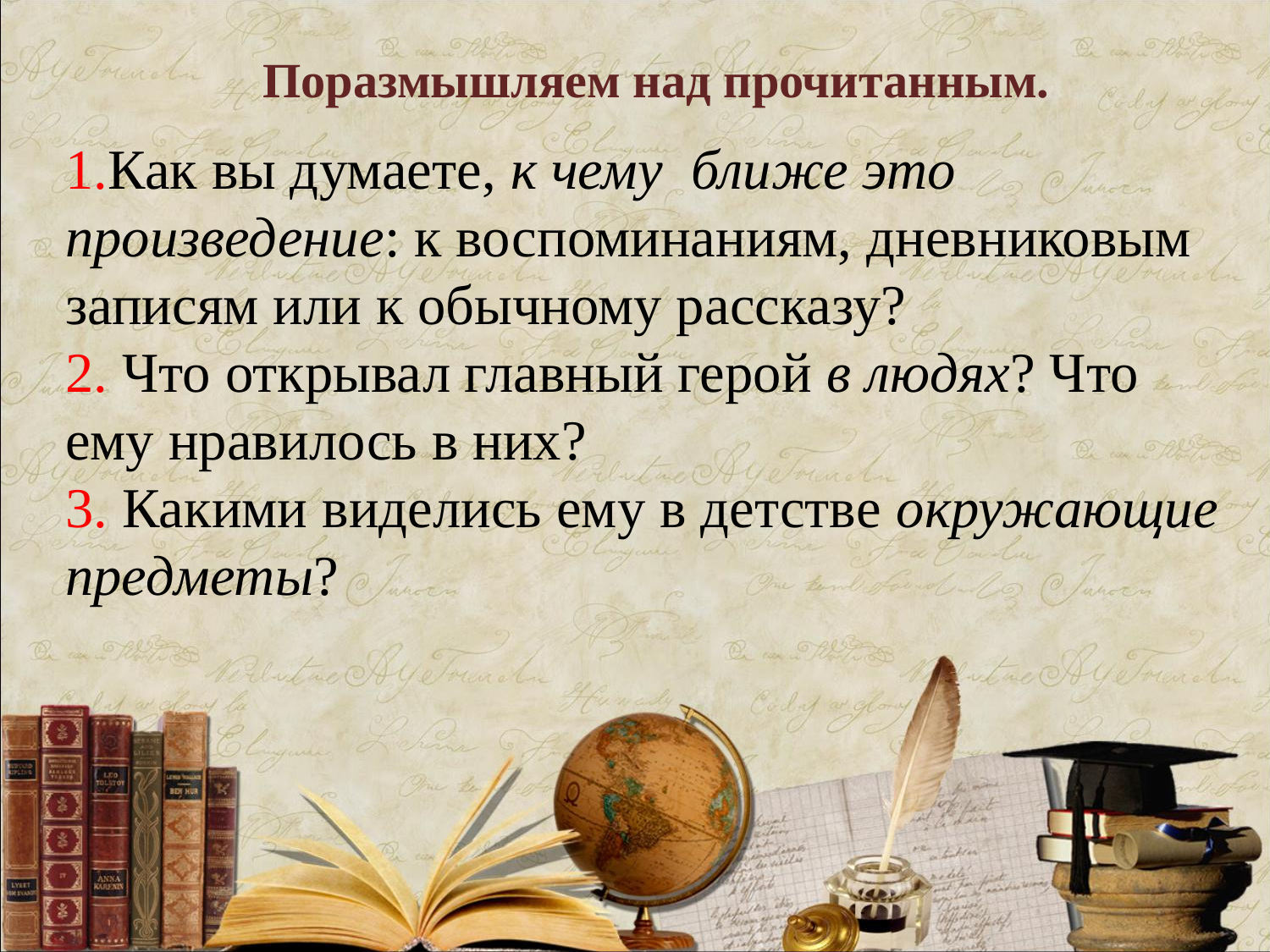

Поразмышляем над прочитанным.
1.Как вы думаете, к чему  ближе это произведение: к воспоминаниям, дневниковым записям или к обычному рассказу?
2. Что открывал главный герой в людях? Что ему нравилось в них?
3. Какими виделись ему в детстве окружающие предметы?